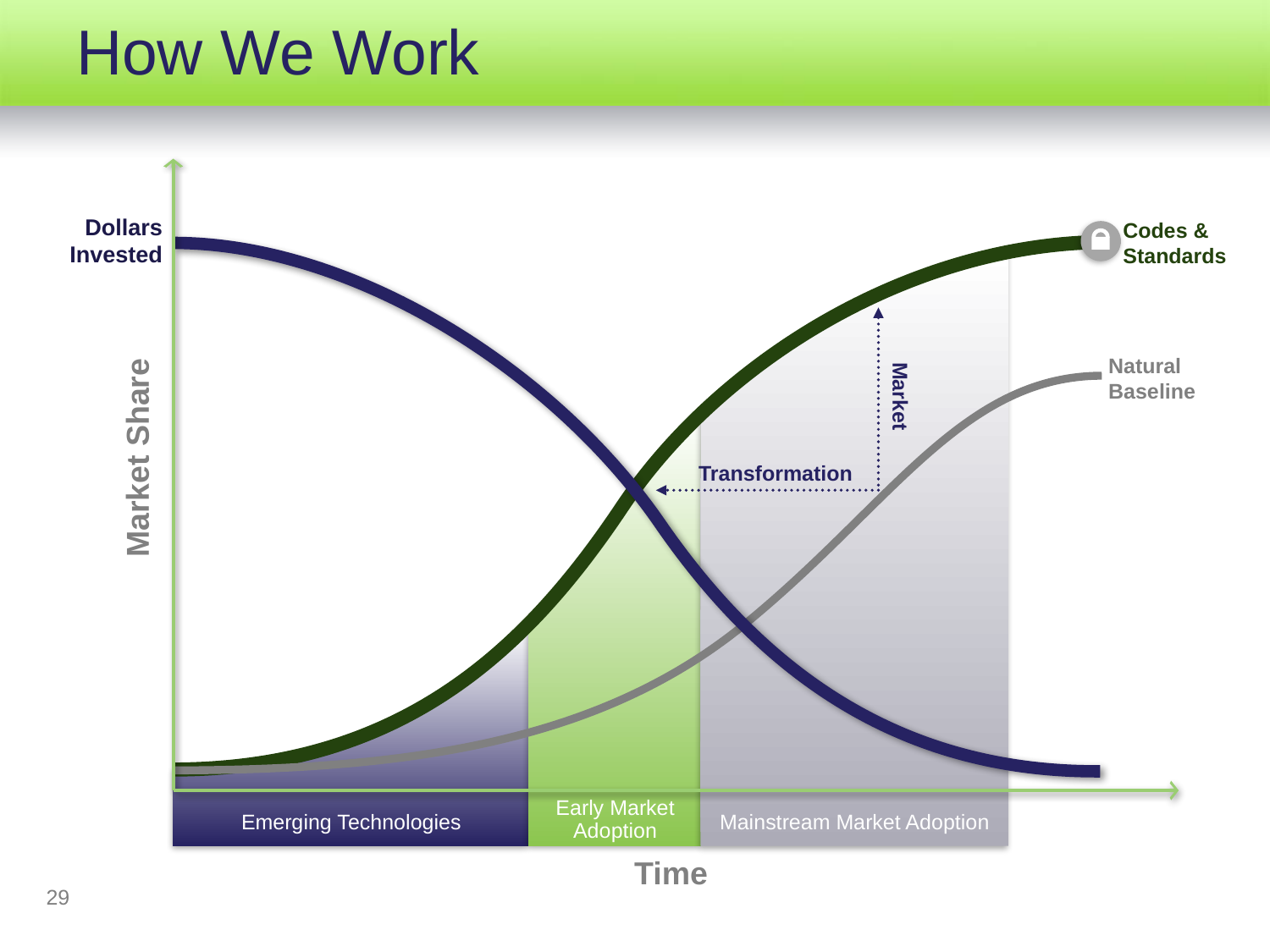

# How We Work
Dollars Invested

Codes & Standards

Market
Transformation

Natural Baseline

Market Share

Early Market Adoption
Emerging Technologies
Mainstream Market Adoption
Time